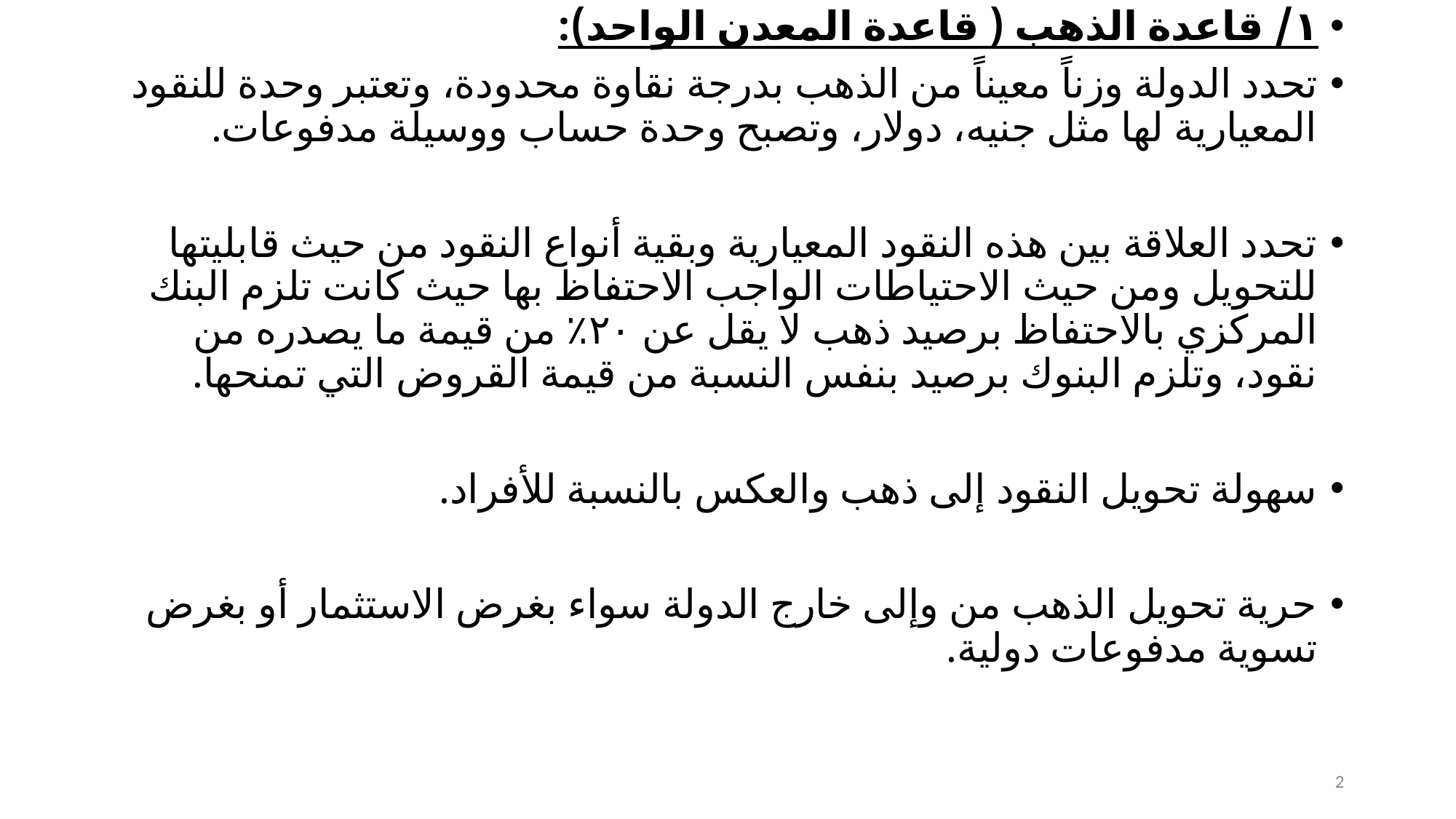

١/ قاعدة الذهب ( قاعدة المعدن الواحد):
تحدد الدولة وزناً معيناً من الذهب بدرجة نقاوة محدودة، وتعتبر وحدة للنقود المعيارية لها مثل جنيه، دولار، وتصبح وحدة حساب ووسيلة مدفوعات.

تحدد العلاقة بين هذه النقود المعيارية وبقية أنواع النقود من حيث قابليتها للتحويل ومن حيث الاحتياطات الواجب الاحتفاظ بها حيث كانت تلزم البنك المركزي بالاحتفاظ برصيد ذهب لا يقل عن ٢٠٪ من قيمة ما يصدره من نقود، وتلزم البنوك برصيد بنفس النسبة من قيمة القروض التي تمنحها.

سهولة تحويل النقود إلى ذهب والعكس بالنسبة للأفراد.

حرية تحويل الذهب من وإلى خارج الدولة سواء بغرض الاستثمار أو بغرض تسوية مدفوعات دولية.

2